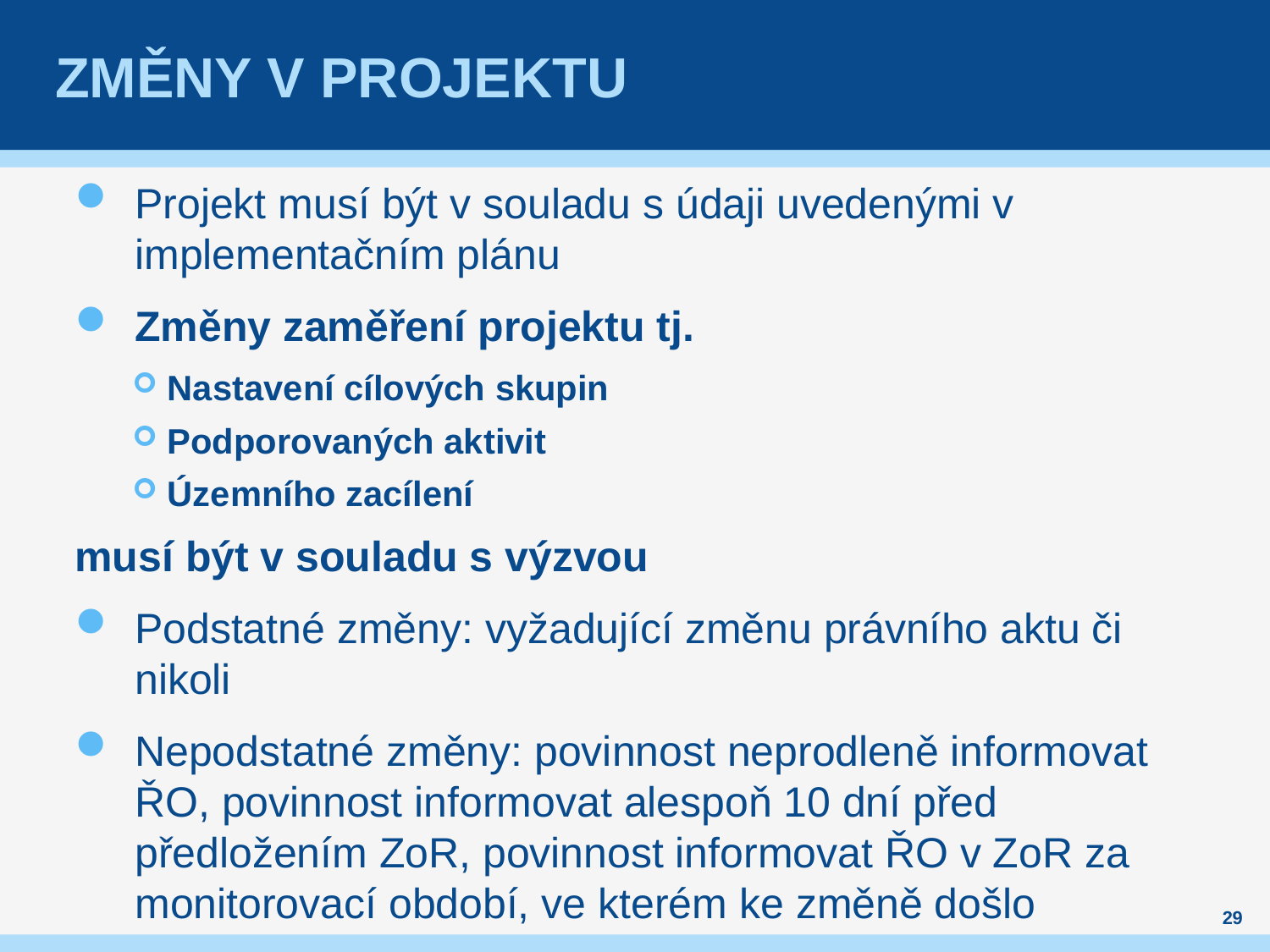

# Změny v projektu
Projekt musí být v souladu s údaji uvedenými v implementačním plánu
Změny zaměření projektu tj.
Nastavení cílových skupin
Podporovaných aktivit
Územního zacílení
musí být v souladu s výzvou
Podstatné změny: vyžadující změnu právního aktu či nikoli
Nepodstatné změny: povinnost neprodleně informovat ŘO, povinnost informovat alespoň 10 dní před předložením ZoR, povinnost informovat ŘO v ZoR za monitorovací období, ve kterém ke změně došlo

29